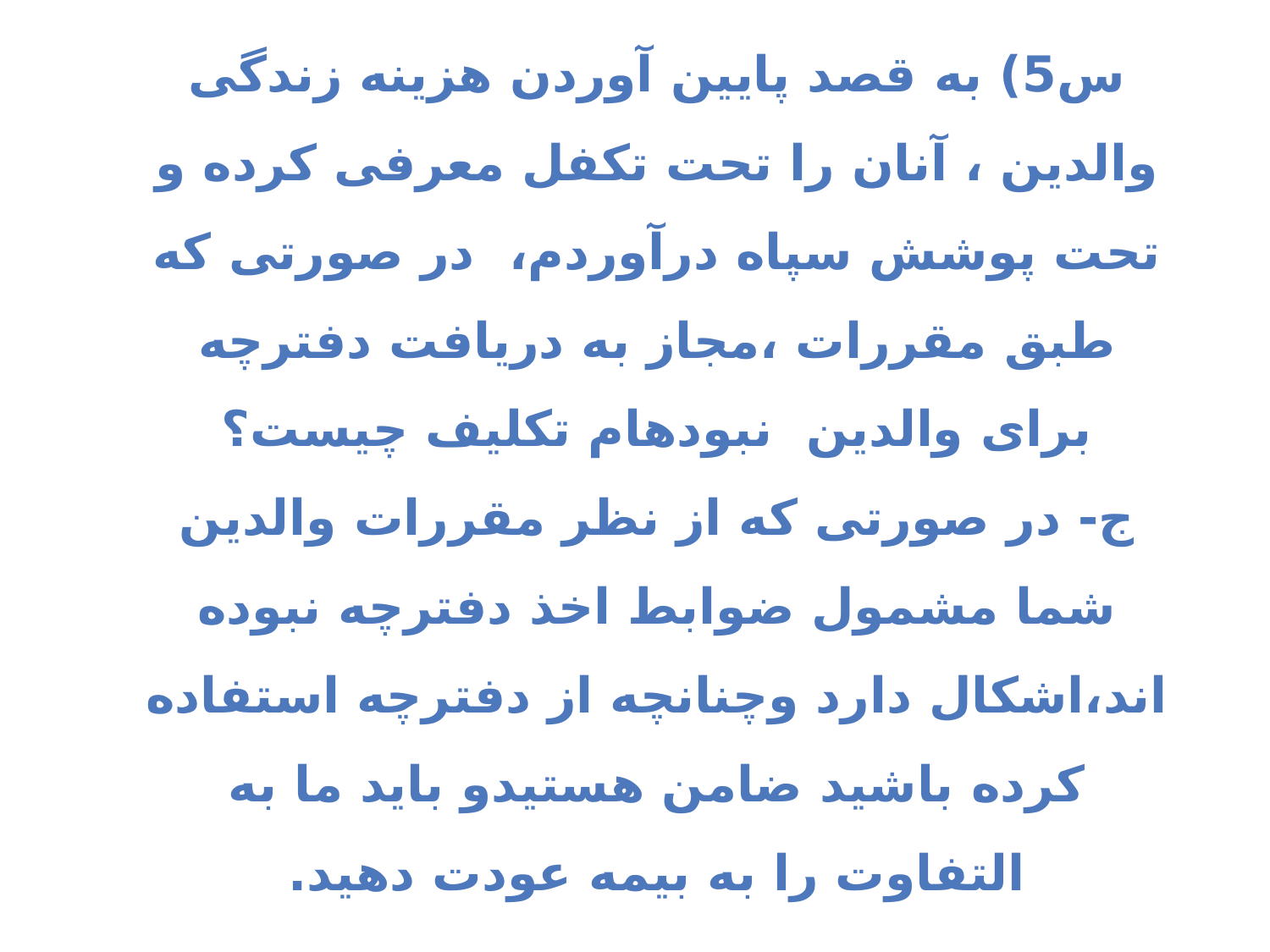

# س5) به قصد پایین آوردن هزینه زندگی والدین ، آنان را تحت تکفل معرفی کرده و تحت پوشش سپاه درآوردم،  در صورتی که طبق مقررات ،مجاز به دریافت دفترچه برای والدین  نبوده‎ام تکلیف چیست؟ ج- در صورتی که از نظر مقررات والدین شما مشمول ضوابط اخذ دفترچه نبوده اند،اشکال دارد وچنانچه از دفترچه استفاده کرده باشید ضامن هستیدو باید ما به التفاوت را به بیمه عودت دهید.